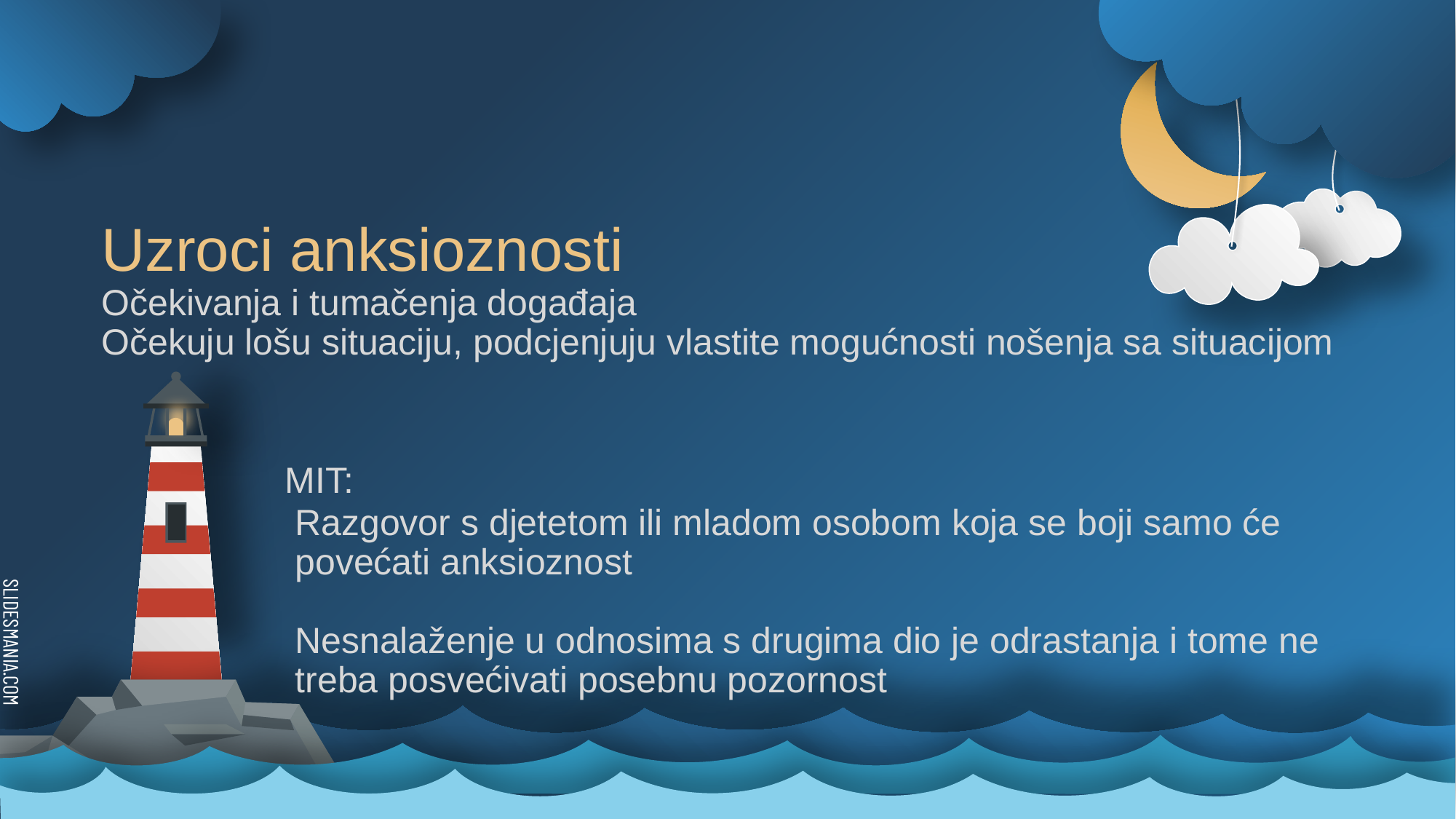

Uzroci anksioznosti
Očekivanja i tumačenja događaja
Očekuju lošu situaciju, podcjenjuju vlastite mogućnosti nošenja sa situacijom

              MIT:
                   Razgovor s djetetom ili mladom osobom koja se boji samo će
                   povećati anksioznost

                   Nesnalaženje u odnosima s drugima dio je odrastanja i tome ne
                   treba posvećivati posebnu pozornost